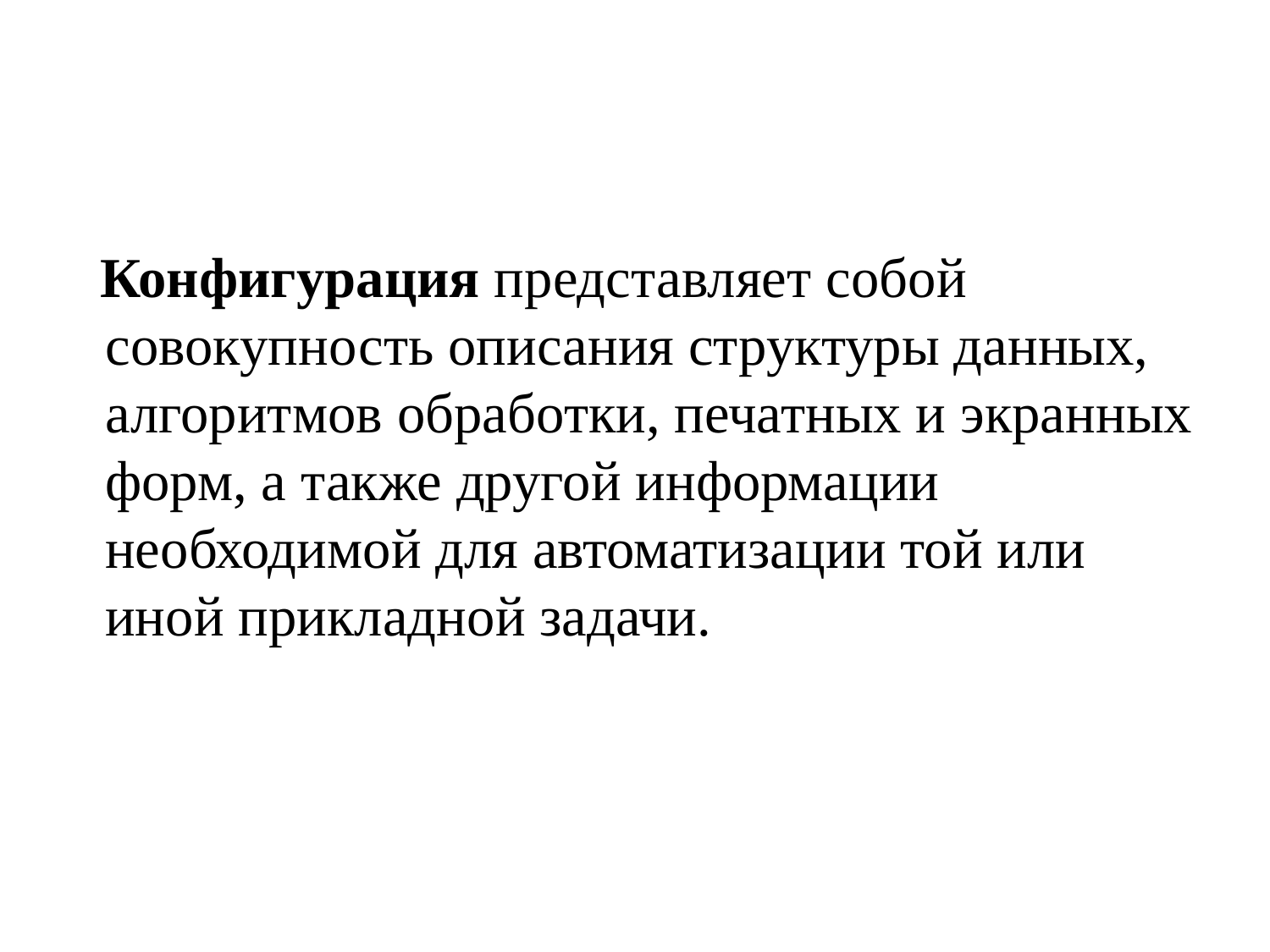

Конфигурация представляет собой совокупность описания структуры данных, алгоритмов обработки, печатных и экранных форм, а также другой информации необходимой для автоматизации той или иной прикладной задачи.